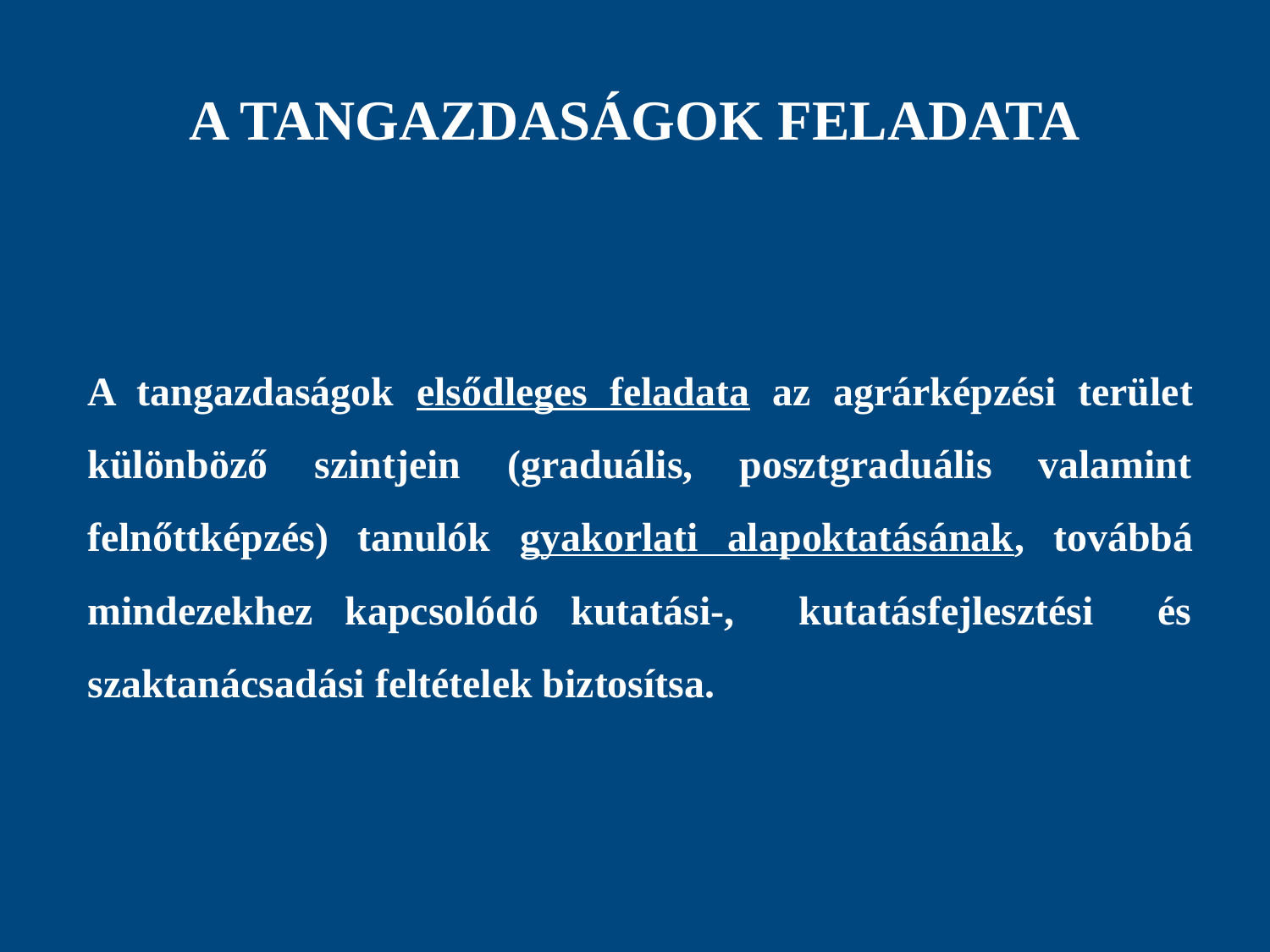

# A TANGAZDASÁGOK FELADATA

A tangazdaságok elsődleges feladata az agrárképzési terület különböző szintjein (graduális, posztgraduális valamint felnőttképzés) tanulók gyakorlati alapoktatásának, továbbá mindezekhez kapcsolódó kutatási-,  kutatásfejlesztési  és szaktanácsadási feltételek biztosítsa.